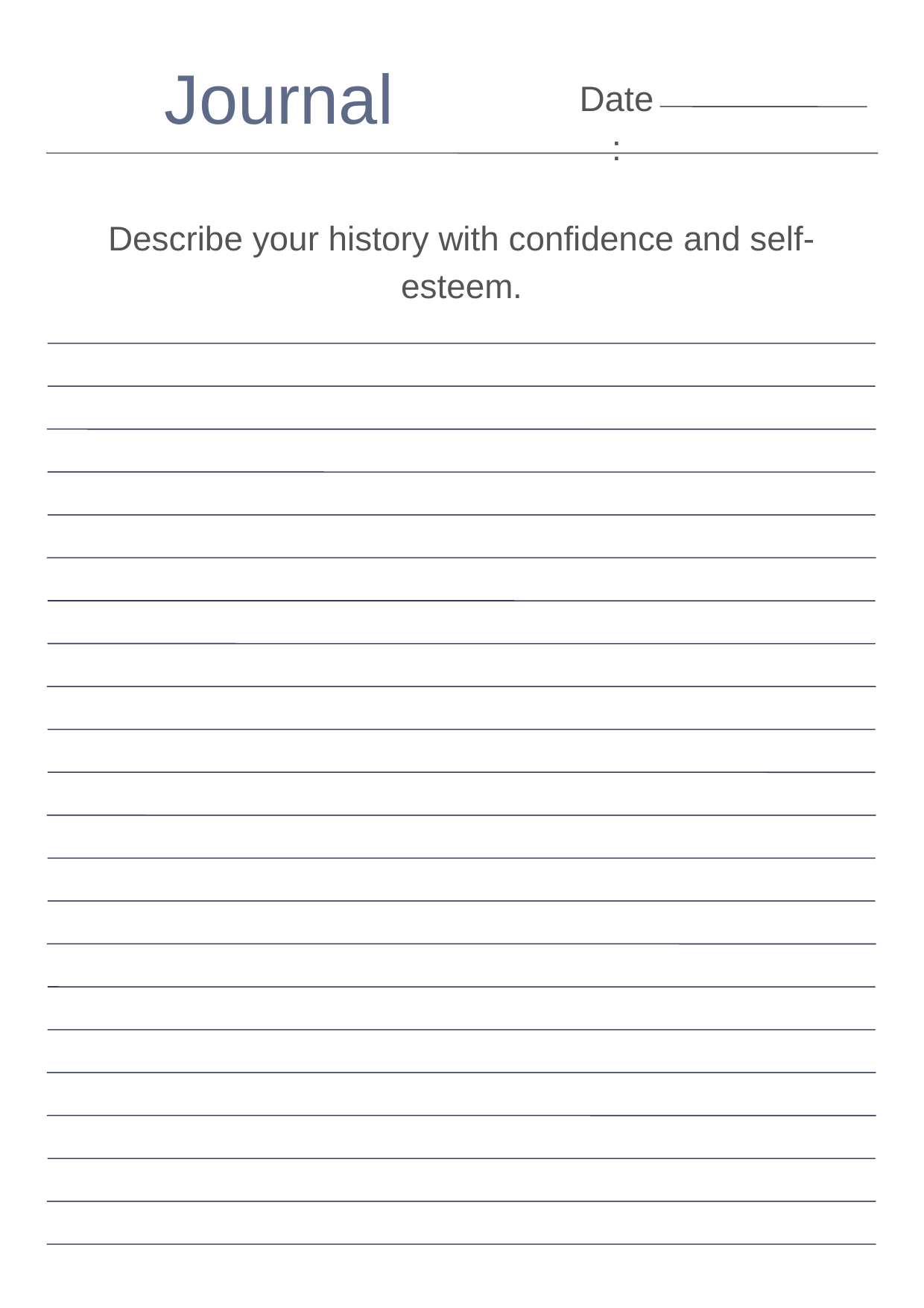

Journal
Date:

Describe your history with confidence and self-esteem.